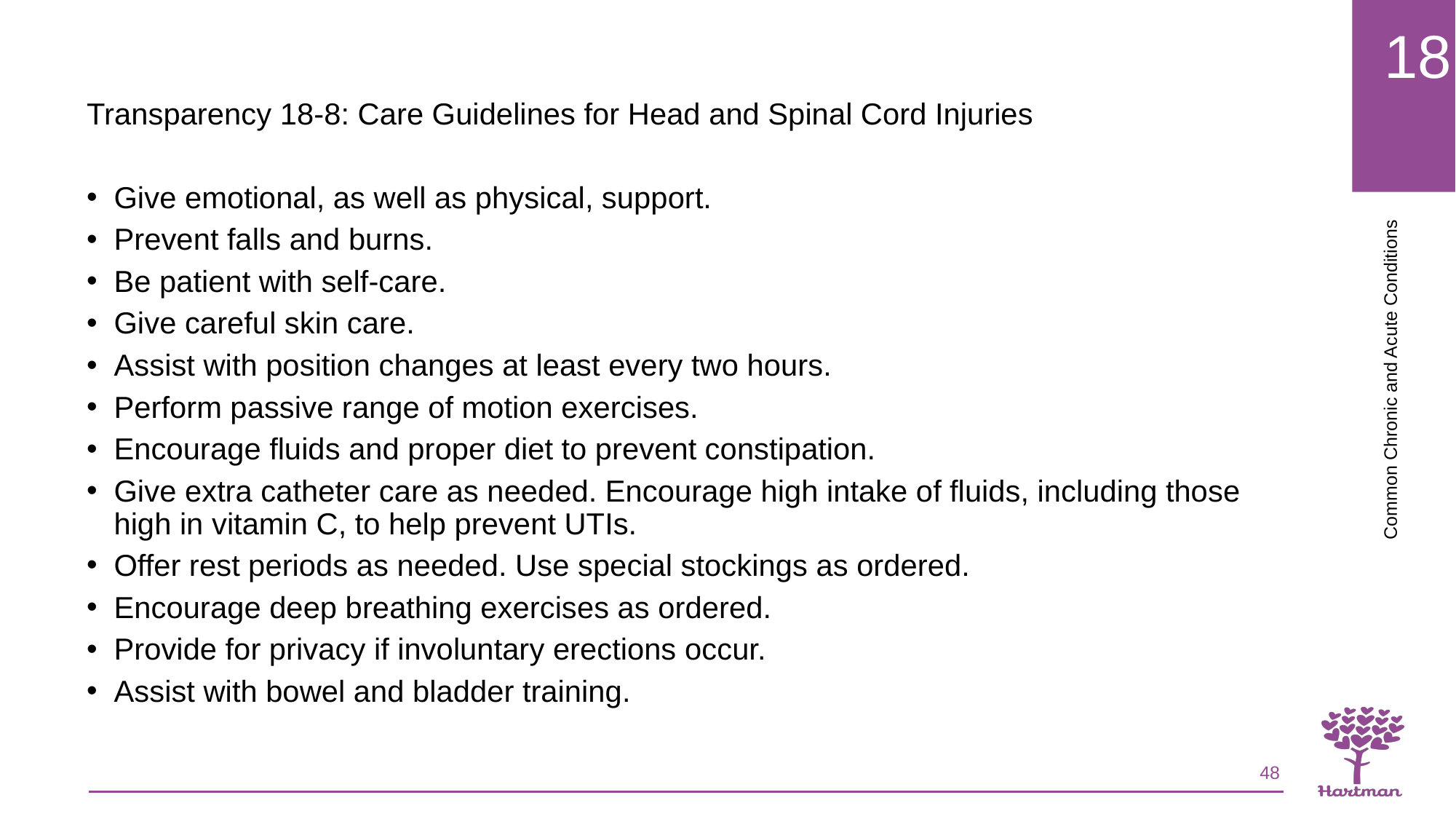

Transparency 18-8: Care Guidelines for Head and Spinal Cord Injuries

Give emotional, as well as physical, support.
Prevent falls and burns.
Be patient with self-care.
Give careful skin care.
Assist with position changes at least every two hours.
Perform passive range of motion exercises.
Encourage fluids and proper diet to prevent constipation.
Give extra catheter care as needed. Encourage high intake of fluids, including those high in vitamin C, to help prevent UTIs.
Offer rest periods as needed. Use special stockings as ordered.
Encourage deep breathing exercises as ordered.
Provide for privacy if involuntary erections occur.
Assist with bowel and bladder training.

48